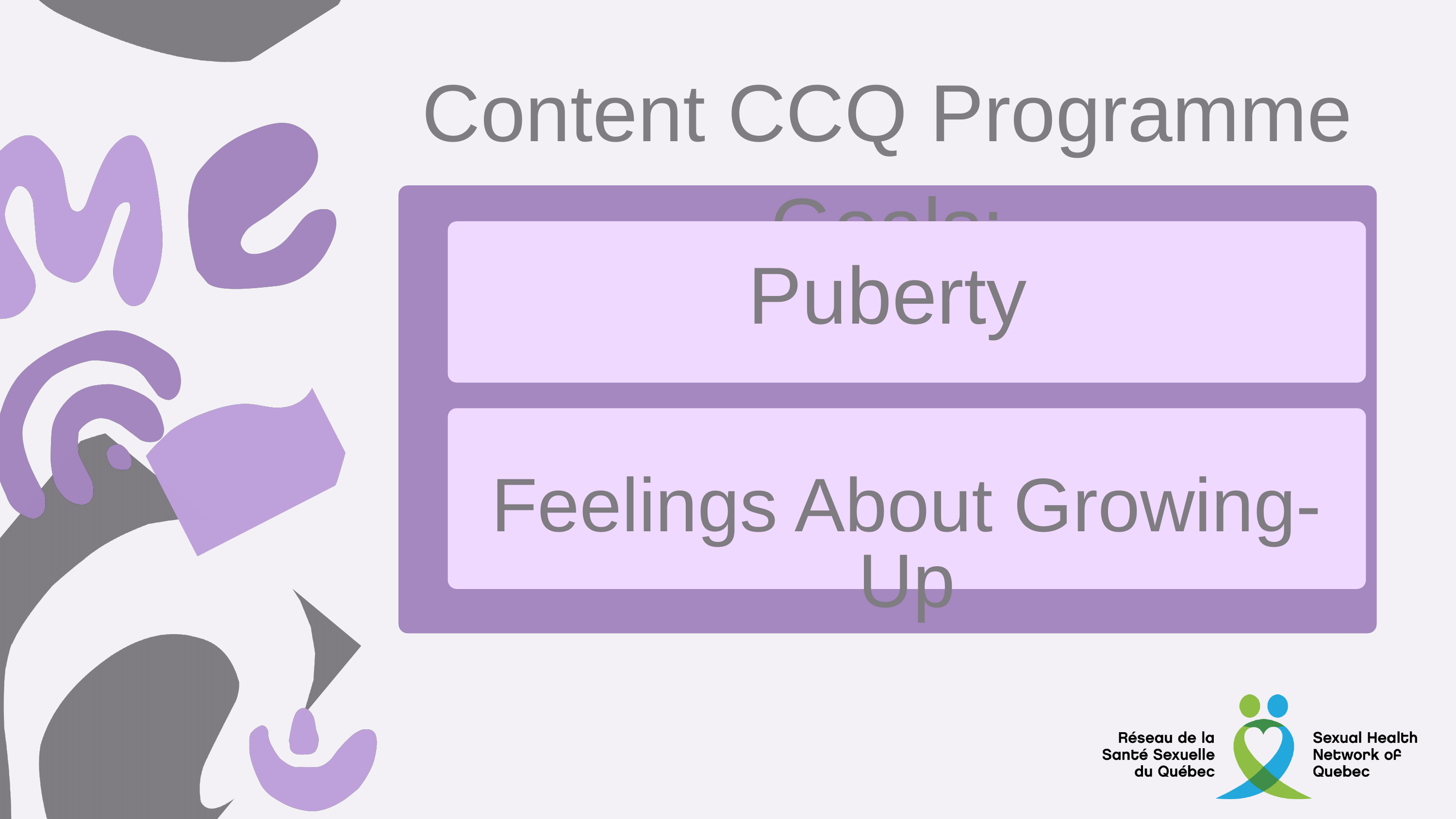

Content CCQ Programme Goals:

Puberty

Feelings About Growing-Up